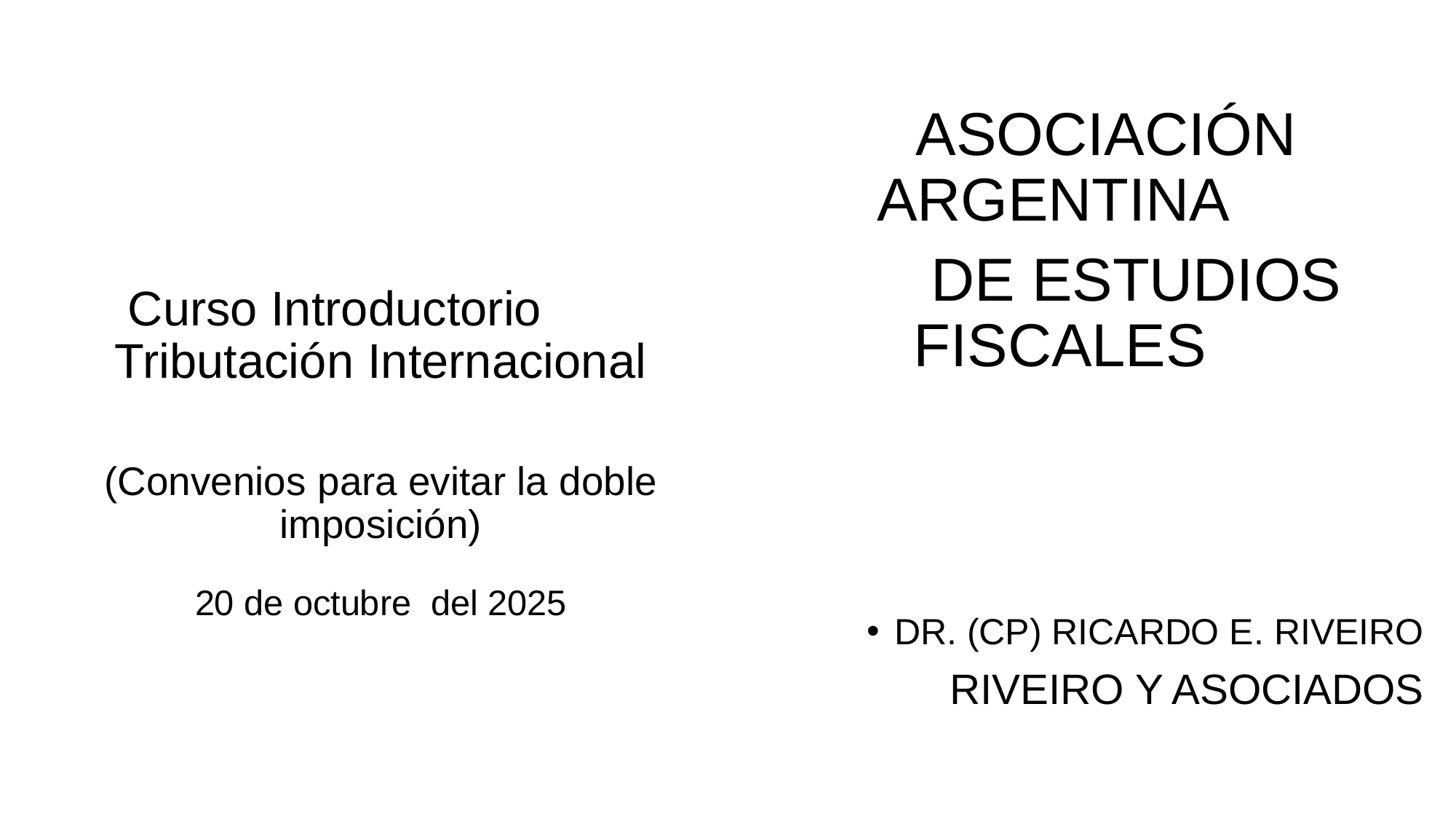

Asociación Argentina
         de Estudios Fiscales

Dr. (CP) Ricardo E. Riveiro
Riveiro y Asociados
# Curso Introductorio a la Tributación Internacional (Convenios para evitar la doble imposición) 20 de octubre  del 2025